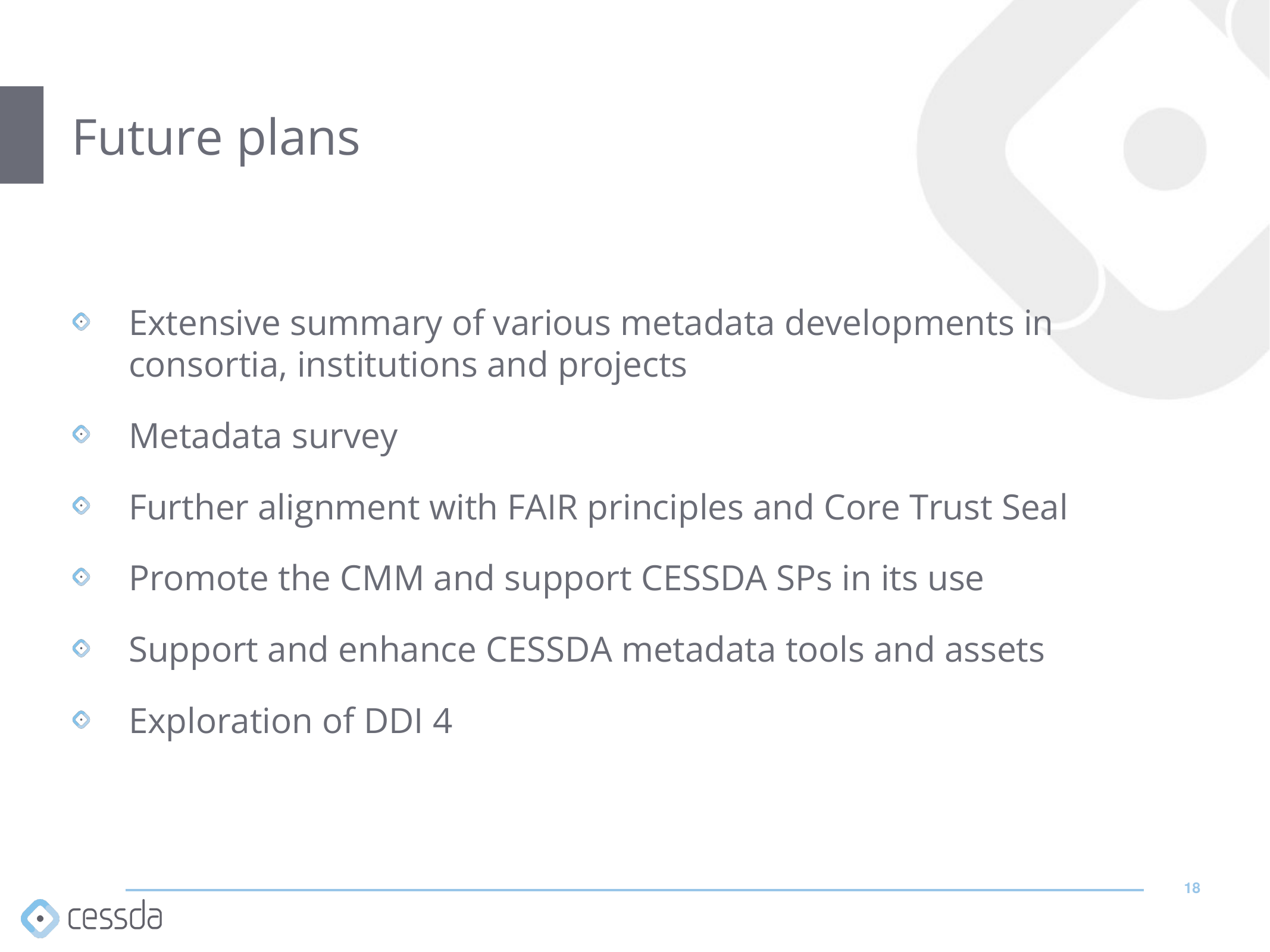

# Future plans

Extensive summary of various metadata developments in consortia, institutions and projects
Metadata survey
Further alignment with FAIR principles and Core Trust Seal
Promote the CMM and support CESSDA SPs in its use
Support and enhance CESSDA metadata tools and assets
Exploration of DDI 4
18